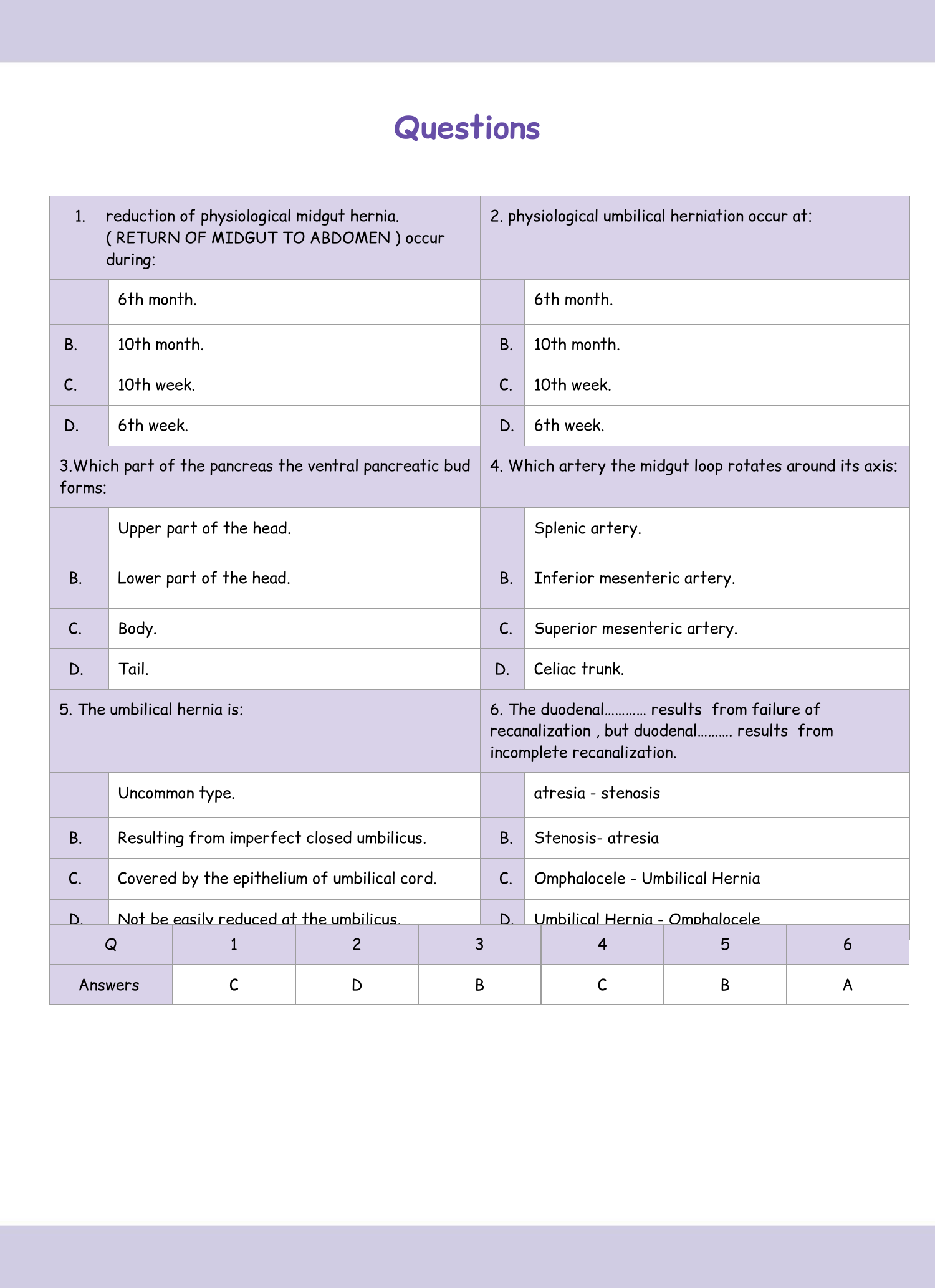

Questions
| reduction of physiological midgut hernia. ( RETURN OF MIDGUT TO ABDOMEN ) occur during: |  | 2. physiological umbilical herniation occur at: |  |
| --- | --- | --- | --- |
|  | 6th month. |  | 6th month. |
| B. | 10th month. | B. | 10th month. |
| C. | 10th week. | C. | 10th week. |
| D. | 6th week. | D. | 6th week. |
| 3.Which part of the pancreas the ventral pancreatic bud forms: |  | 4. Which artery the midgut loop rotates around its axis: |  |
|  | Upper part of the head. |  | Splenic artery. |
| B. | Lower part of the head. | B. | Inferior mesenteric artery. |
| C. | Body. | C. | Superior mesenteric artery. |
| D. | Tail. | D. | Celiac trunk. |
| 5. The umbilical hernia is: |  | 6. The duodenal………… results from failure of recanalization , but duodenal………. results from incomplete recanalization. |  |
|  | Uncommon type. |  | atresia - stenosis |
| B. | Resulting from imperfect closed umbilicus. | B. | Stenosis- atresia |
| C. | Covered by the epithelium of umbilical cord. | C. | Omphalocele - Umbilical Hernia |
| D. | Not be easily reduced at the umbilicus. | D. | Umbilical Hernia - Omphalocele |

| Q | 1 | 2 | 3 | 4 | 5 | 6 |
| --- | --- | --- | --- | --- | --- | --- |
| Answers | C | D | B | C | B | A |